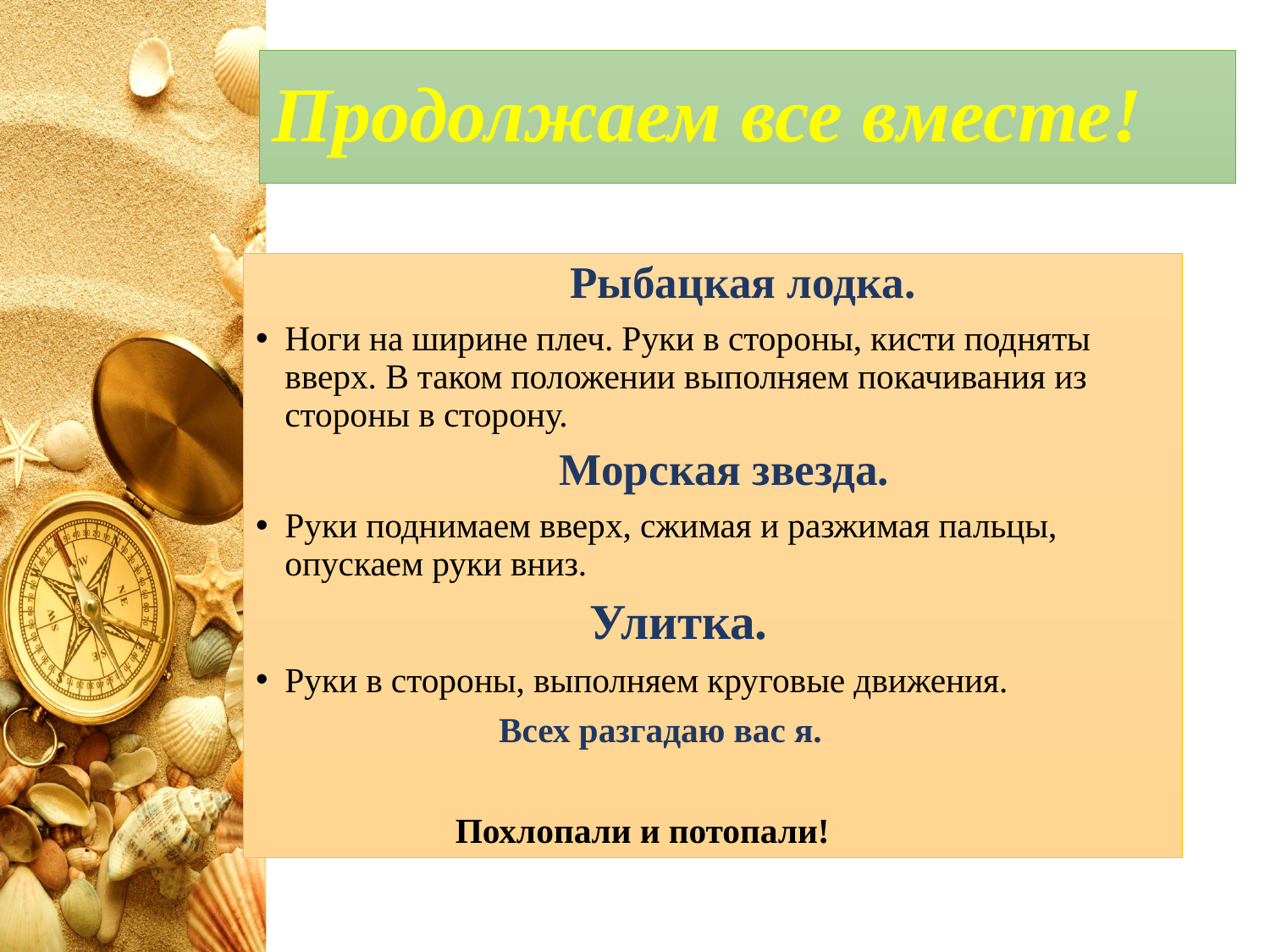

# Продолжаем все вместе!
                            Рыбацкая лодка.
Ноги на ширине плеч. Руки в стороны, кисти подняты вверх. В таком положении выполняем покачивания из стороны в сторону.
                                   Морская звезда.
Руки поднимаем вверх, сжимая и разжимая пальцы, опускаем руки вниз.
                                   Улитка.
Руки в стороны, выполняем круговые движения.
                            Всех разгадаю вас я.

                       Похлопали и потопали!